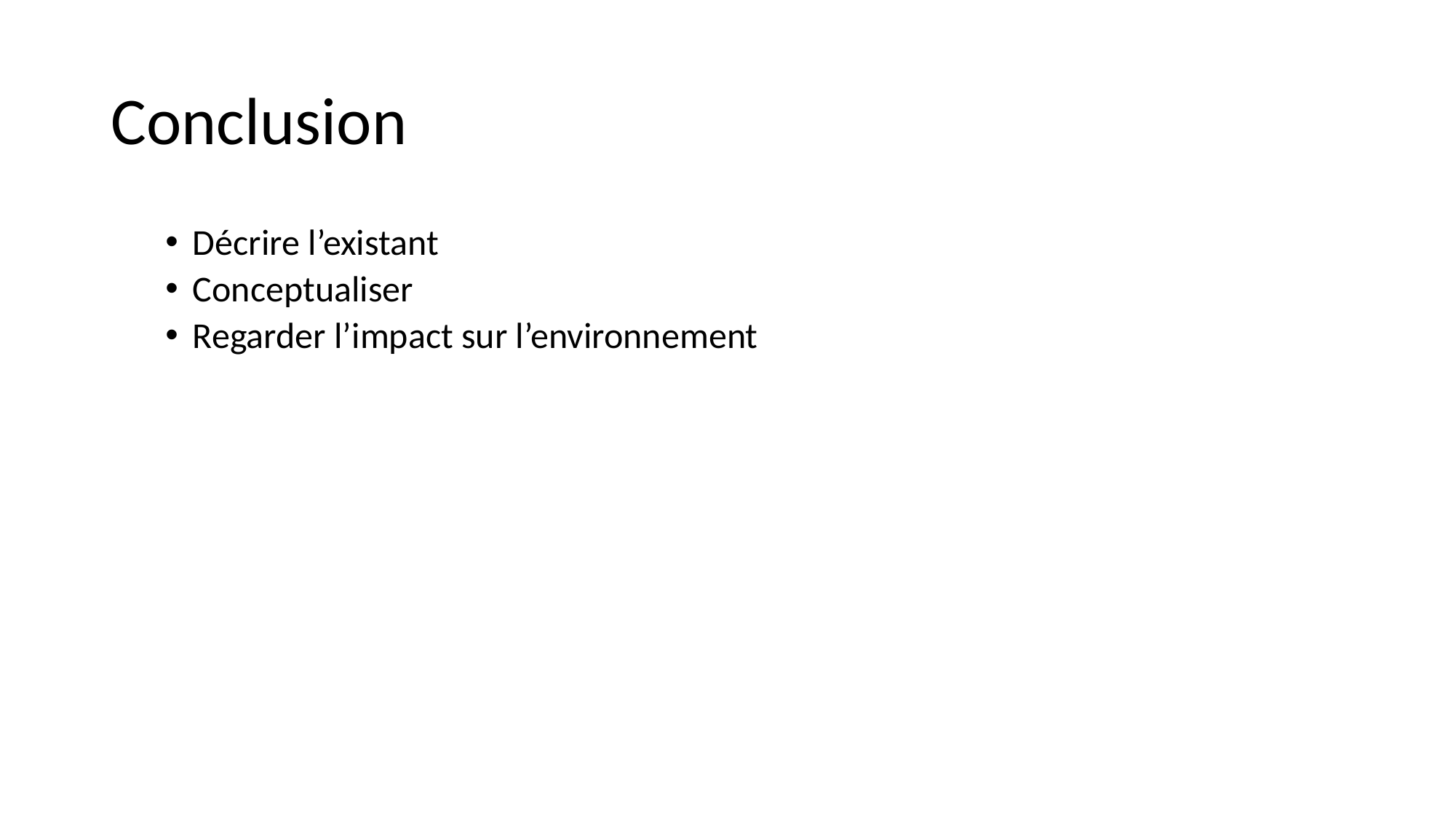

# Conclusion
Décrire l’existant
Conceptualiser
Regarder l’impact sur l’environnement